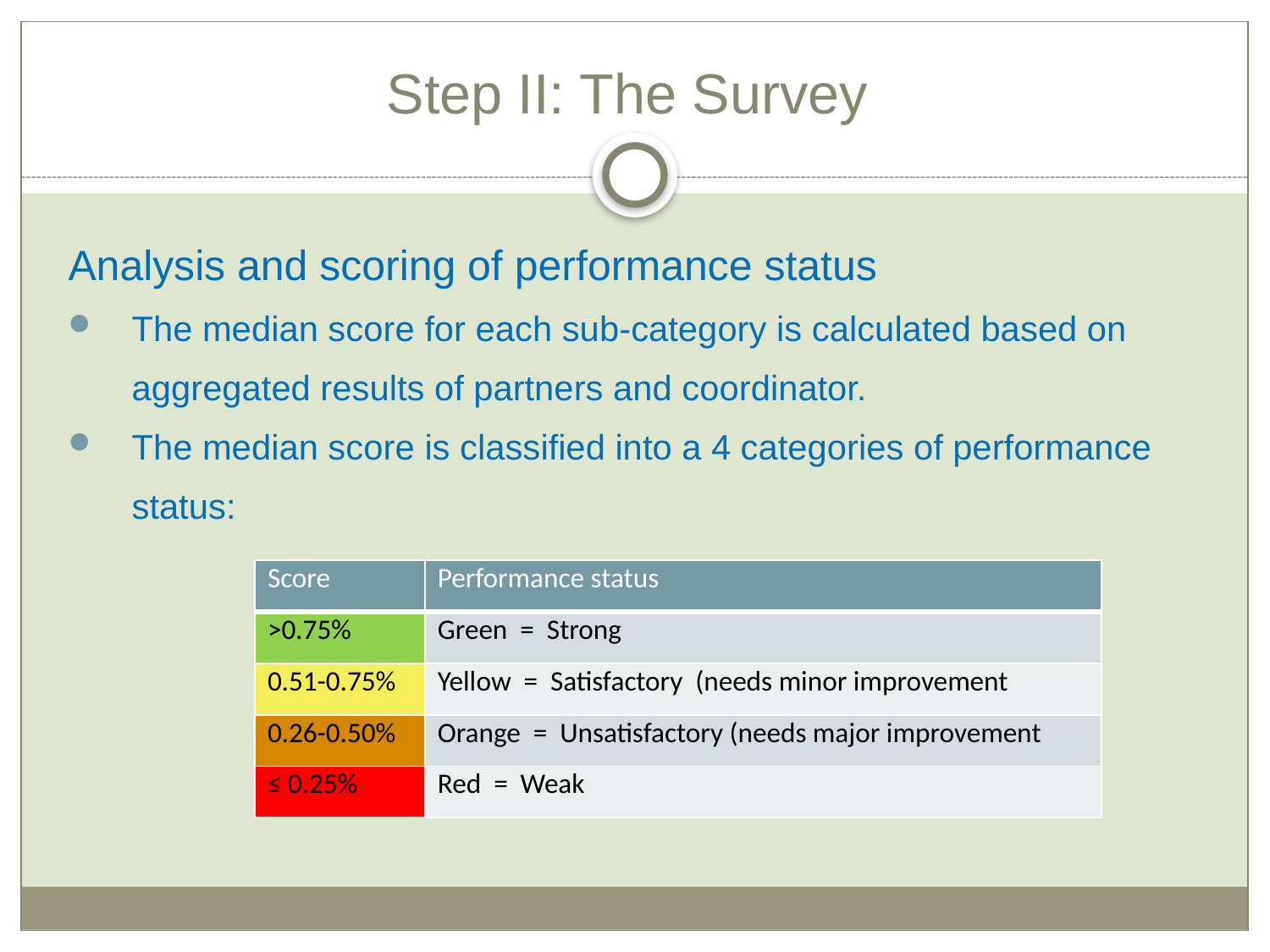

# Step II: The Survey
Analysis and scoring of performance status
The median score for each sub-category is calculated based on aggregated results of partners and coordinator.
The median score is classified into a 4 categories of performance status:

| Score | Performance status |
| --- | --- |
| >0.75% | Green = Strong |
| 0.51-0.75% | Yellow = Satisfactory (needs minor improvement |
| 0.26-0.50% | Orange = Unsatisfactory (needs major improvement |
| ≤ 0.25% | Red = Weak |